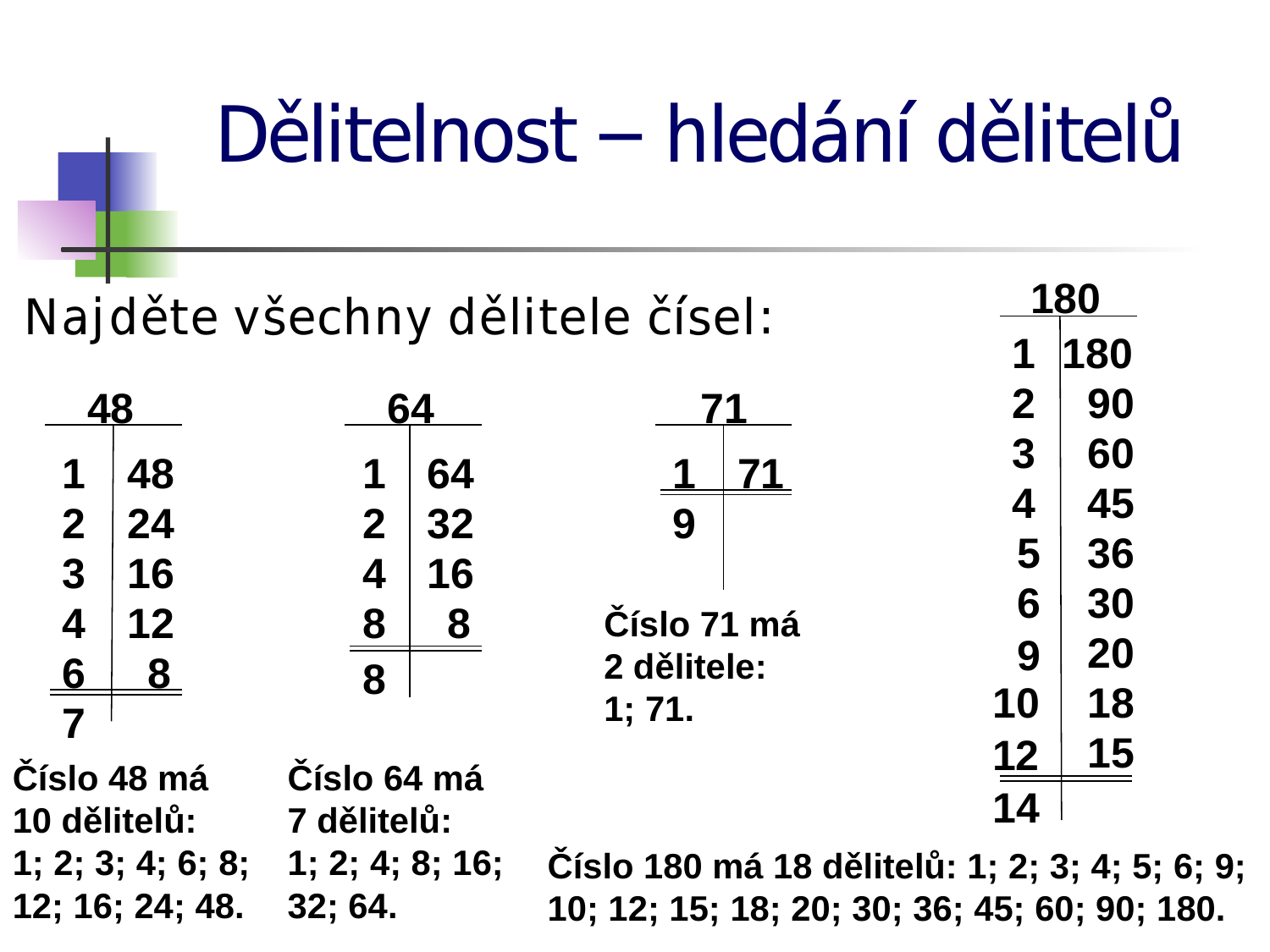

# Dělitelnost – hledání dělitelů
180
Najděte všechny dělitele čísel:
1
180
2
90
48
64
71
3
60
1
48
1
64
1
71
4
45
2
24
2
32
9
5
36
3
16
4
16
6
30
8
4
12
8
Číslo 71 má
2 dělitele:
1; 71.
20
9
6
8
8
10
18
7
15
12
Číslo 48 má 10 dělitelů:
1; 2; 3; 4; 6; 8; 12; 16; 24; 48.
Číslo 64 má
7 dělitelů:
1; 2; 4; 8; 16; 32; 64.
14
Číslo 180 má 18 dělitelů: 1; 2; 3; 4; 5; 6; 9; 10; 12; 15; 18; 20; 30; 36; 45; 60; 90; 180.